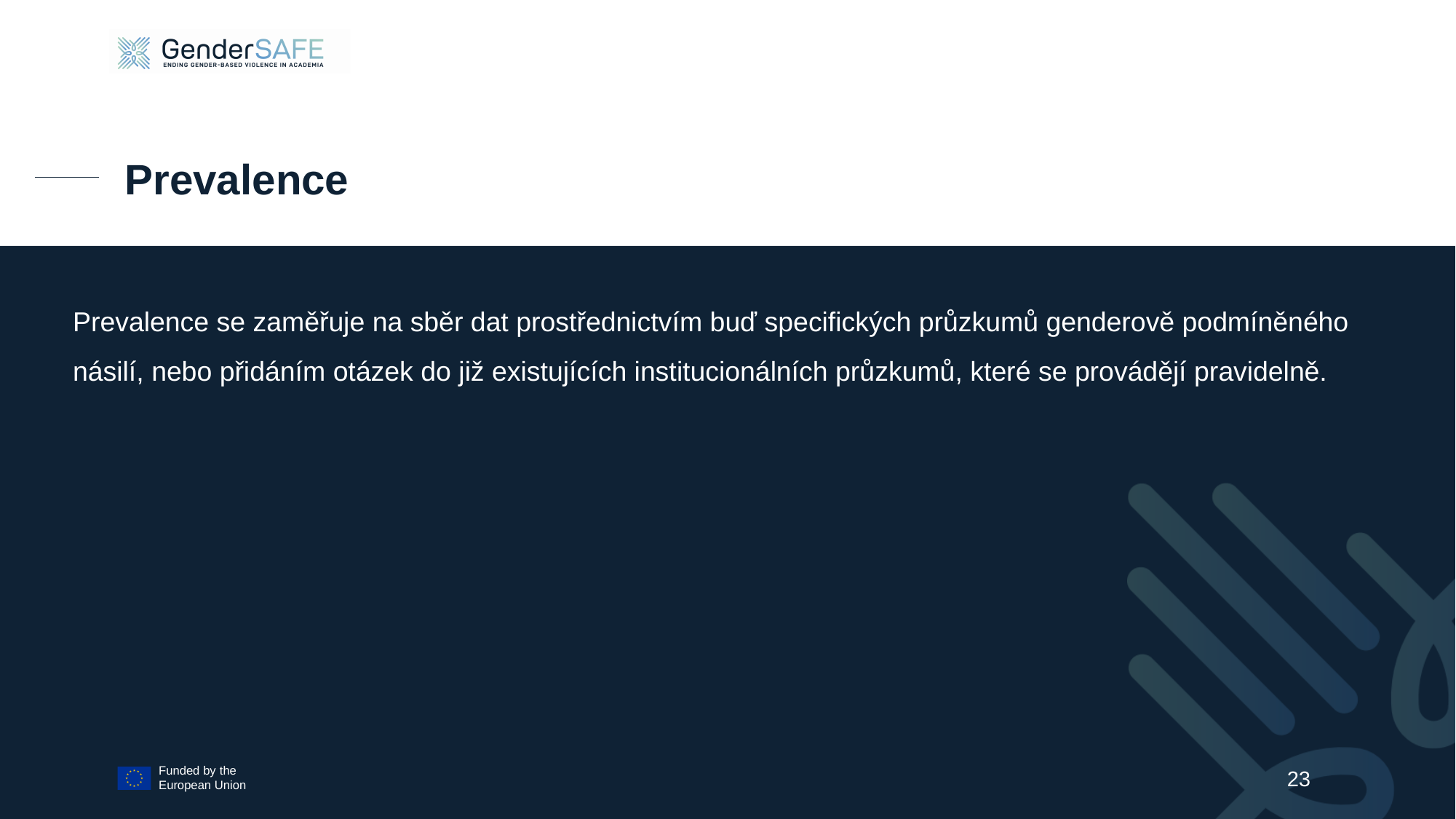

# Prevalence
Prevalence se zaměřuje na sběr dat prostřednictvím buď specifických průzkumů genderově podmíněného násilí, nebo přidáním otázek do již existujících institucionálních průzkumů, které se provádějí pravidelně.